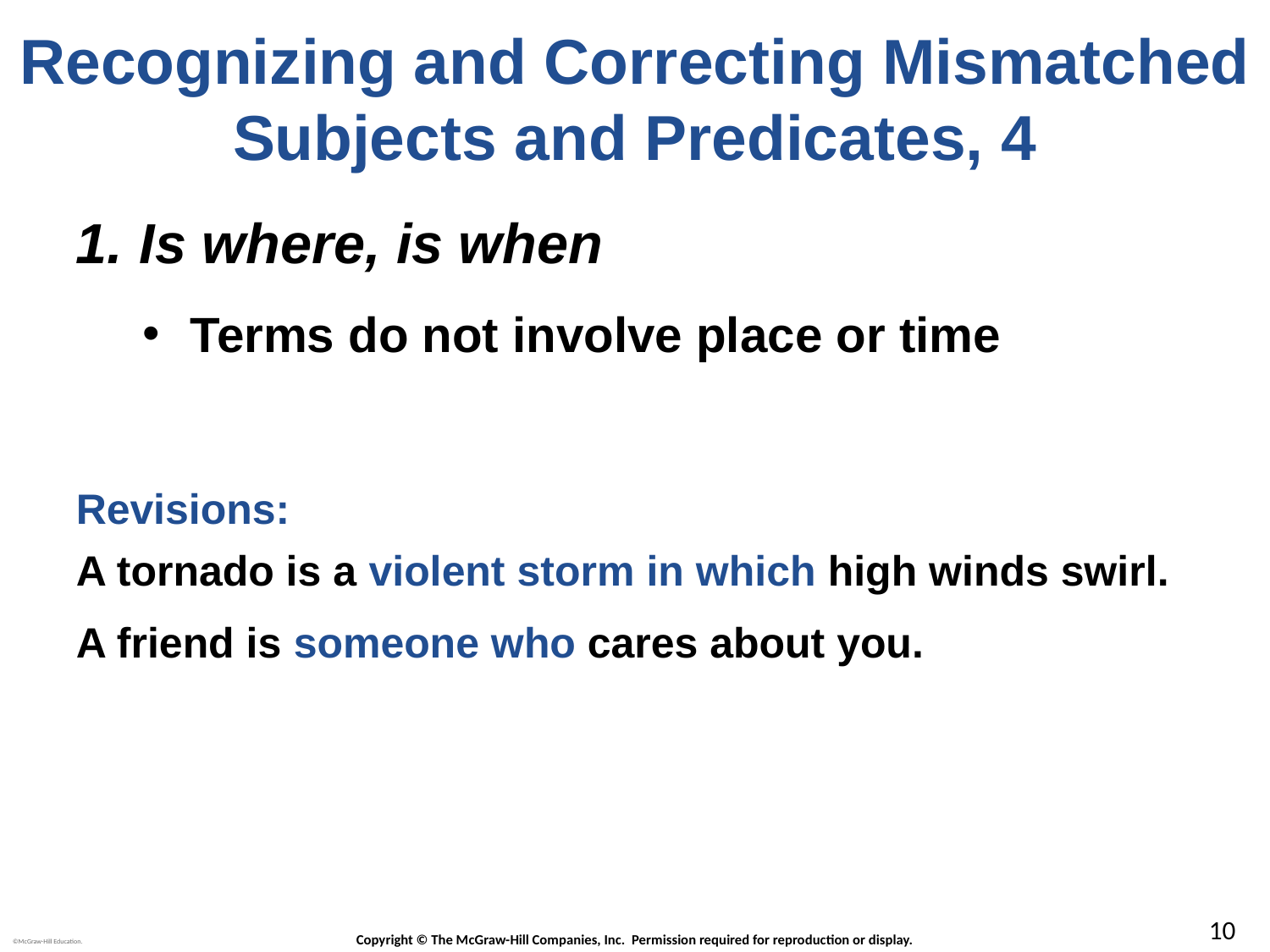

# Recognizing and Correcting Mismatched Subjects and Predicates, 4
Is where, is when
Terms do not involve place or time
Revisions:
A tornado is a violent storm in which high winds swirl.
A friend is someone who cares about you.